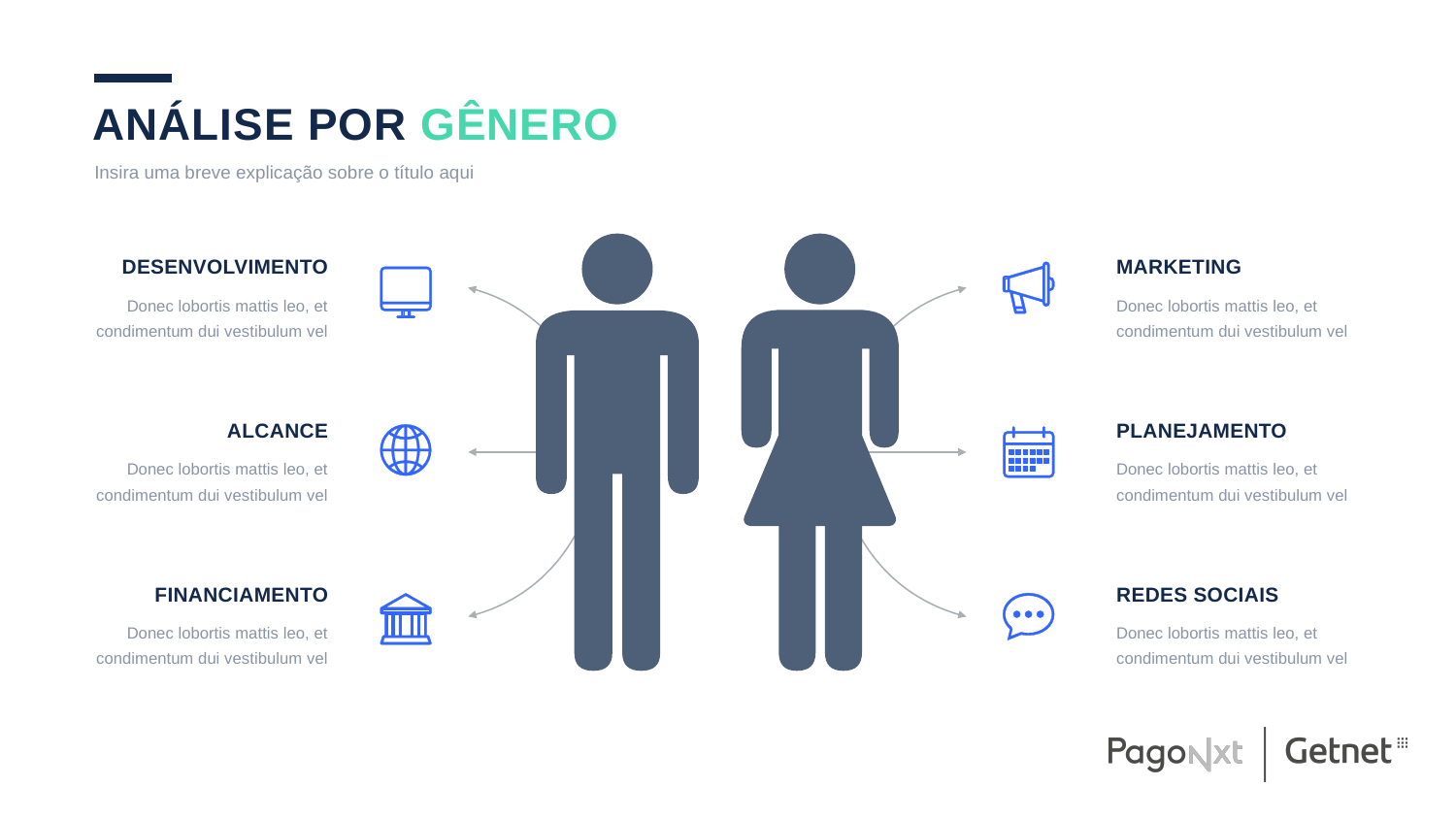

ANÁLISE POR GÊNERO
Insira uma breve explicação sobre o título aqui

desenvolvimento
Marketing

Donec lobortis mattis leo, et condimentum dui vestibulum vel
Donec lobortis mattis leo, et condimentum dui vestibulum vel
alcance
planejamento

Donec lobortis mattis leo, et condimentum dui vestibulum vel
Donec lobortis mattis leo, et condimentum dui vestibulum vel

financiamento
Redes sociais

Donec lobortis mattis leo, et condimentum dui vestibulum vel
Donec lobortis mattis leo, et condimentum dui vestibulum vel